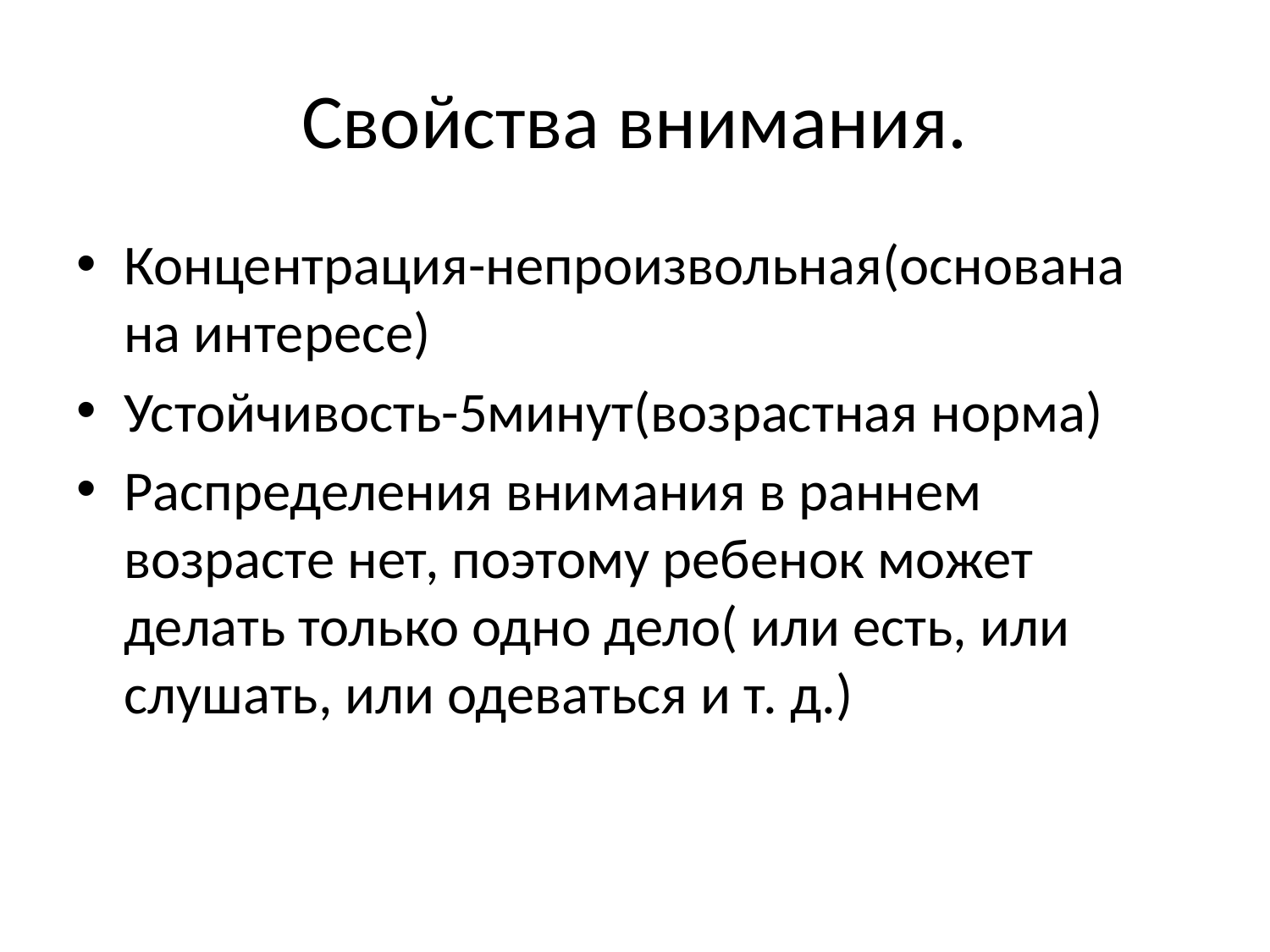

# Свойства внимания.
Концентрация-непроизвольная(основана на интересе)
Устойчивость-5минут(возрастная норма)
Распределения внимания в раннем возрасте нет, поэтому ребенок может делать только одно дело( или есть, или слушать, или одеваться и т. д.)